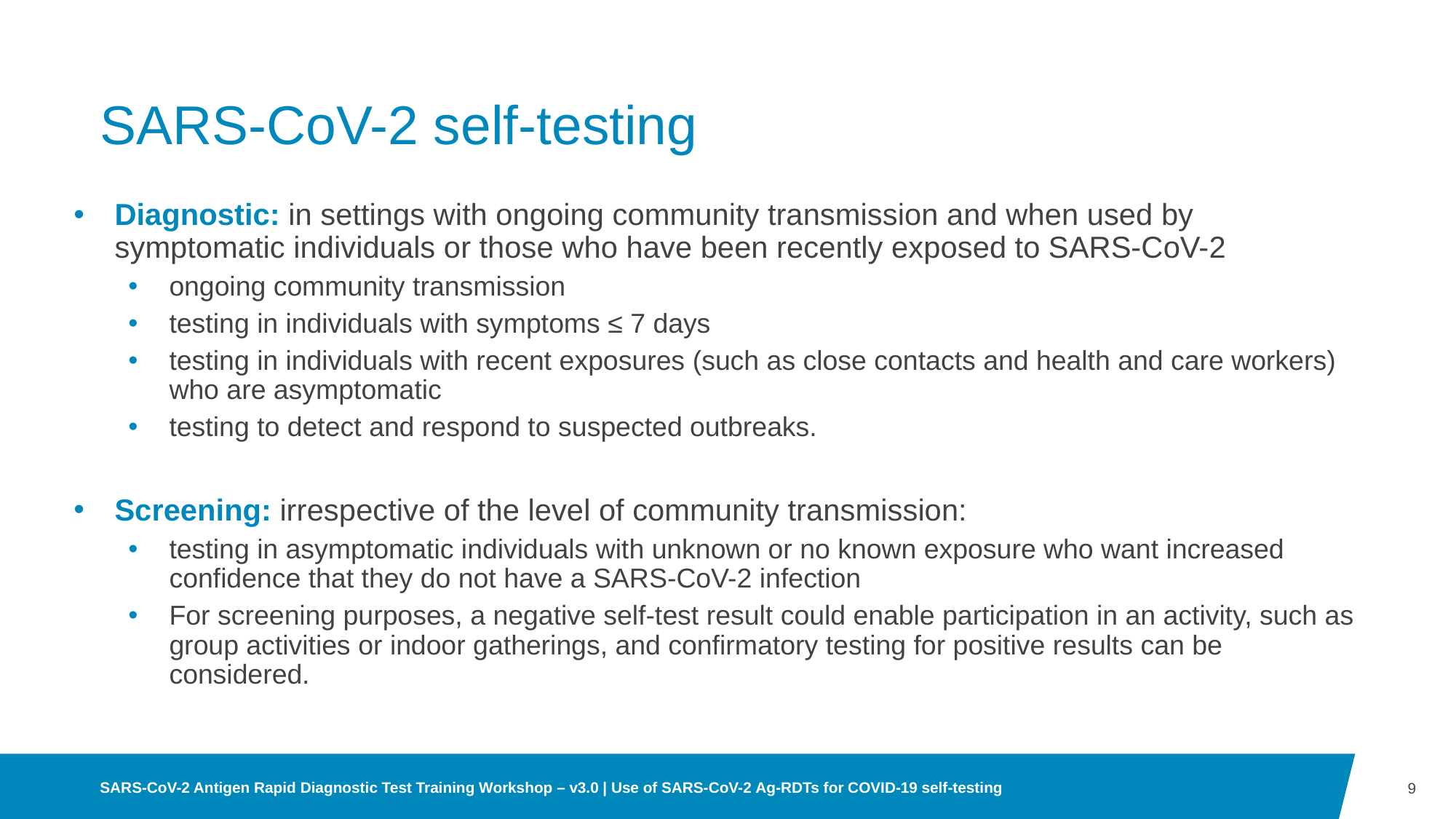

# SARS-CoV-2 self-testing
Diagnostic: in settings with ongoing community transmission and when used by symptomatic individuals or those who have been recently exposed to SARS-CoV-2
ongoing community transmission
testing in individuals with symptoms ≤ 7 days
testing in individuals with recent exposures (such as close contacts and health and care workers) who are asymptomatic
testing to detect and respond to suspected outbreaks.

Screening: irrespective of the level of community transmission:
testing in asymptomatic individuals with unknown or no known exposure who want increased confidence that they do not have a SARS-CoV-2 infection
For screening purposes, a negative self-test result could enable participation in an activity, such as group activities or indoor gatherings, and confirmatory testing for positive results can be considered.
9
SARS-CoV-2 Antigen Rapid Diagnostic Test Training Workshop – v3.0 | Use of SARS-CoV-2 Ag-RDTs for COVID-19 self-testing